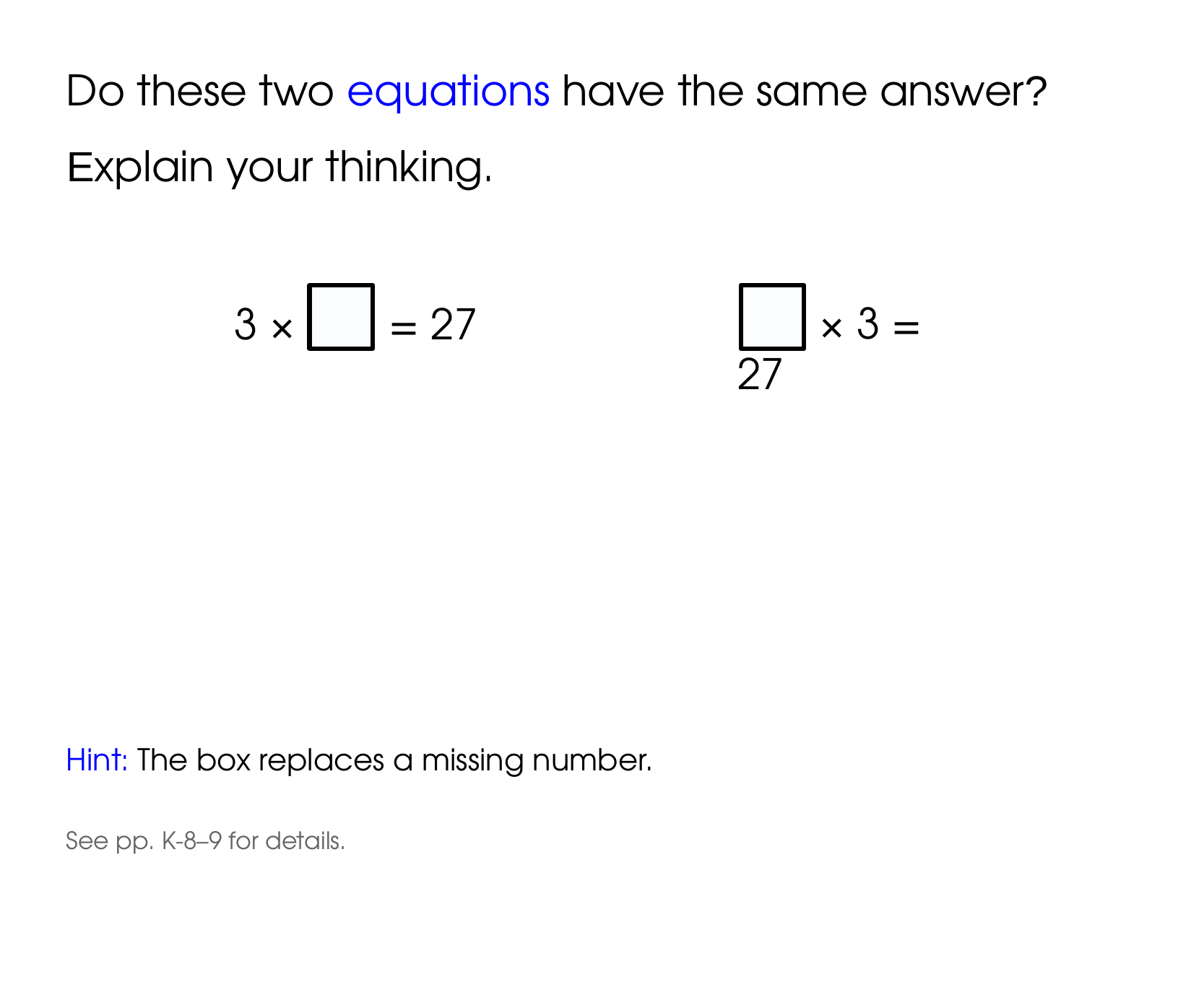

Do these two equations have the same answer?
Explain your thinking.

3 ×        = 27

       × 3 = 27
Hint: The box replaces a missing number.
See pp. K-8–9 for details.